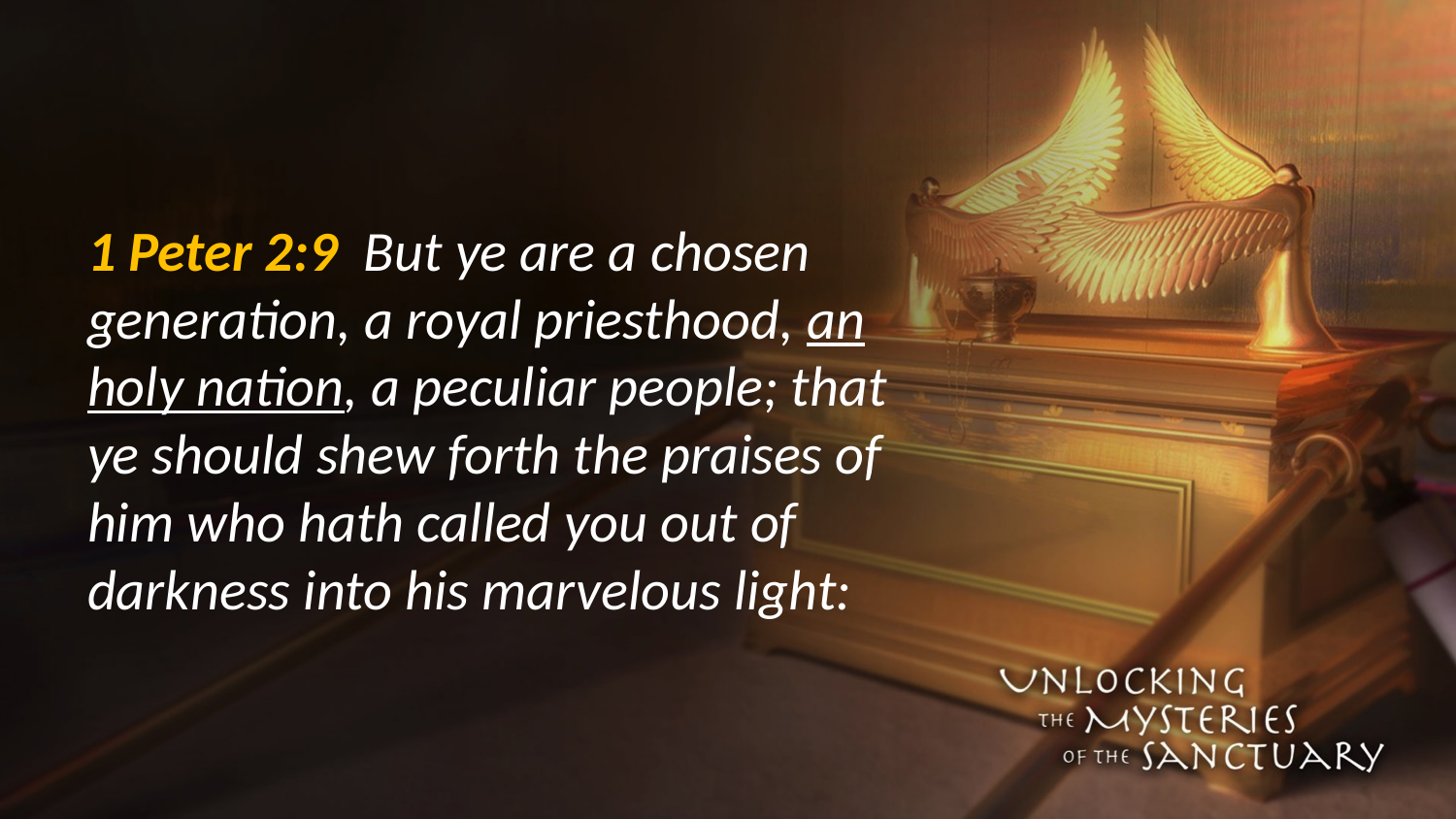

#

1 Peter 2:9  But ye are a chosen generation, a royal priesthood, an holy nation, a peculiar people; that ye should shew forth the praises of him who hath called you out of darkness into his marvelous light: